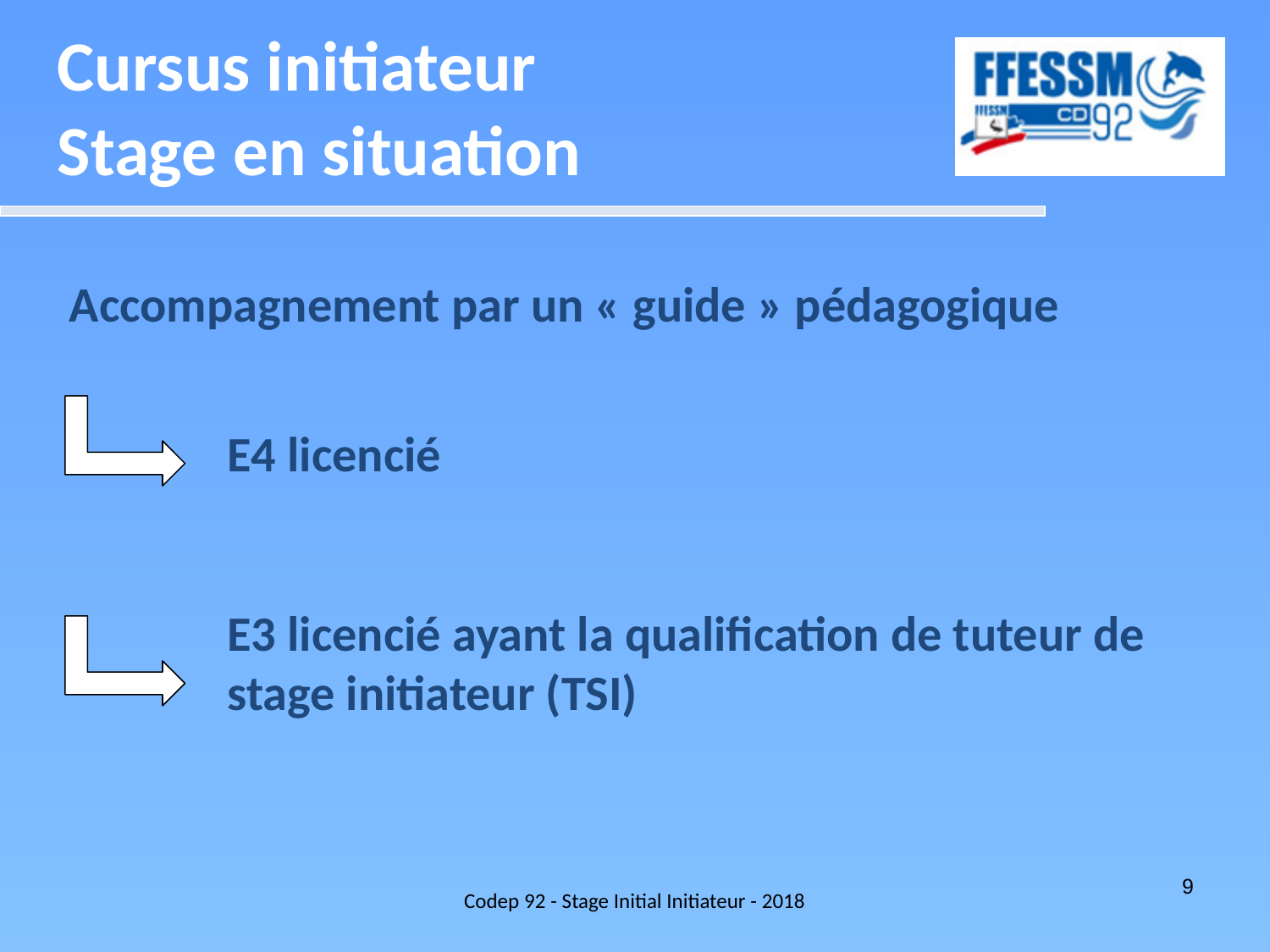

Cursus initiateur
Stage en situation
Accompagnement par un « guide » pédagogique

E4 licencié
E3 licencié ayant la qualification de tuteur de stage initiateur (TSI)

Codep 92 - Stage Initial Initiateur - 2018
9